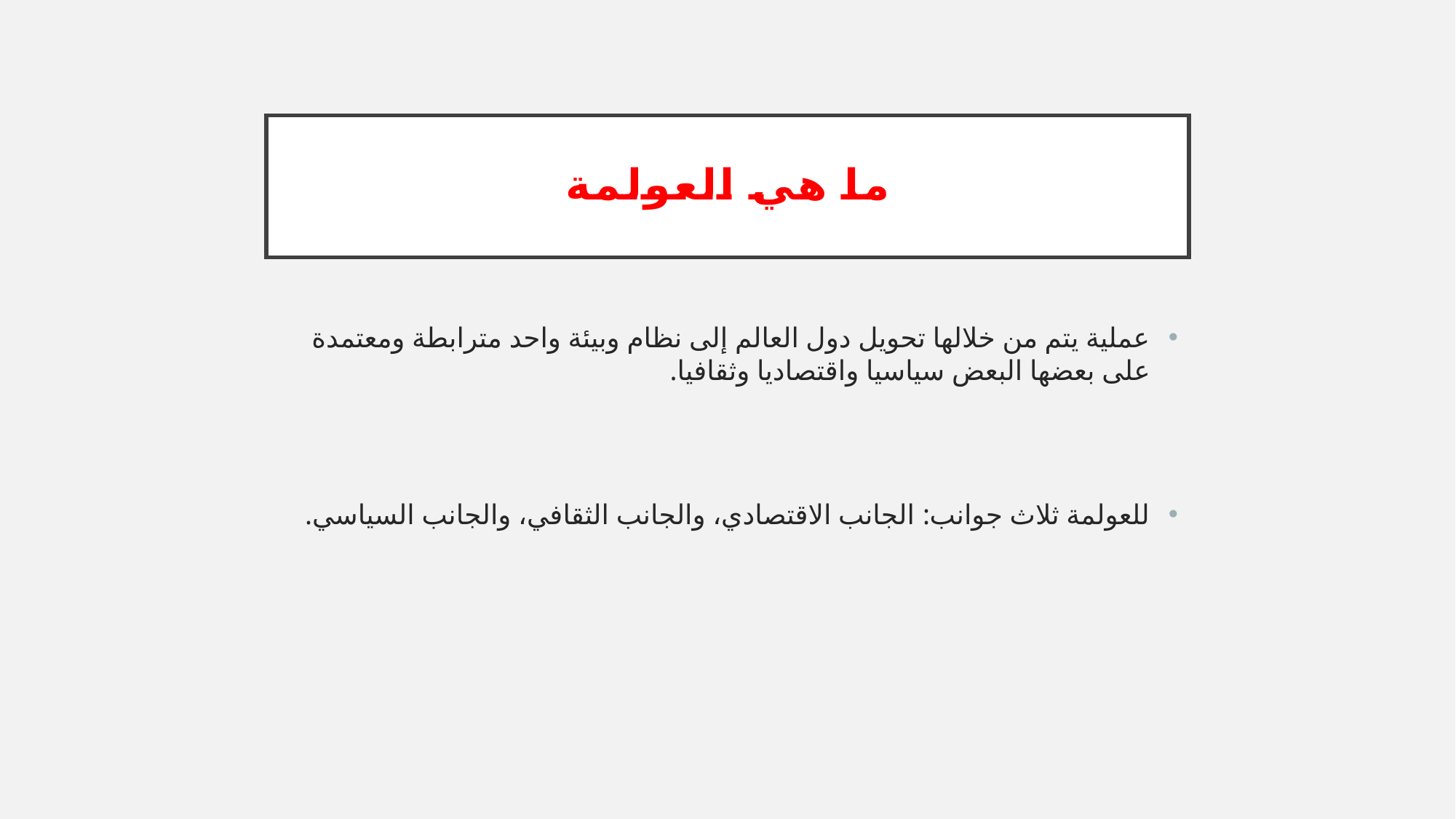

# ما هي العولمة
عملية يتم من خلالها تحويل دول العالم إلى نظام وبيئة واحد مترابطة ومعتمدة على بعضها البعض سياسيا واقتصاديا وثقافيا.

للعولمة ثلاث جوانب: الجانب الاقتصادي، والجانب الثقافي، والجانب السياسي.